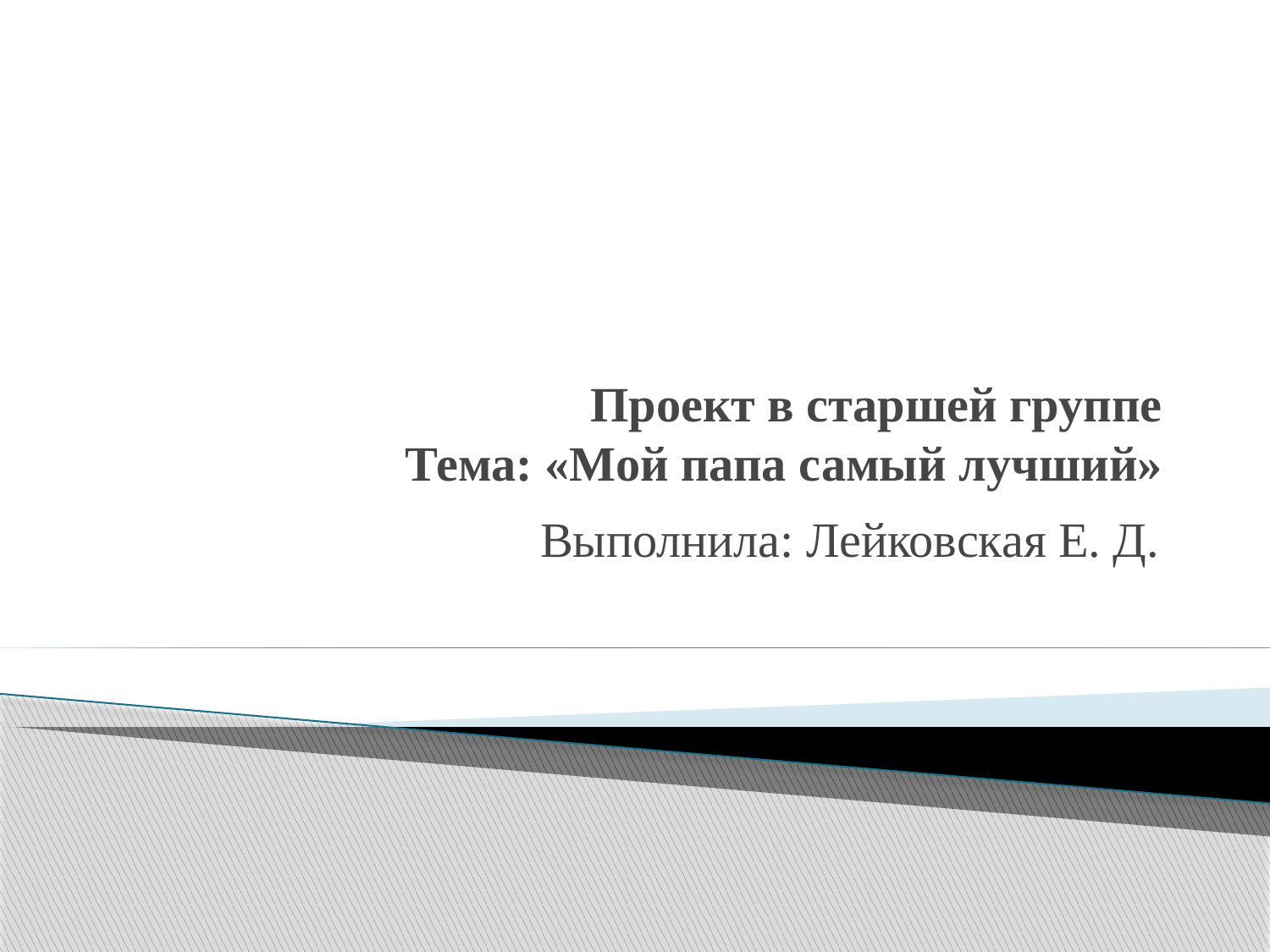

# Проект в старшей группе Тема: «Мой папа самый лучший»
Выполнила: Лейковская Е. Д.